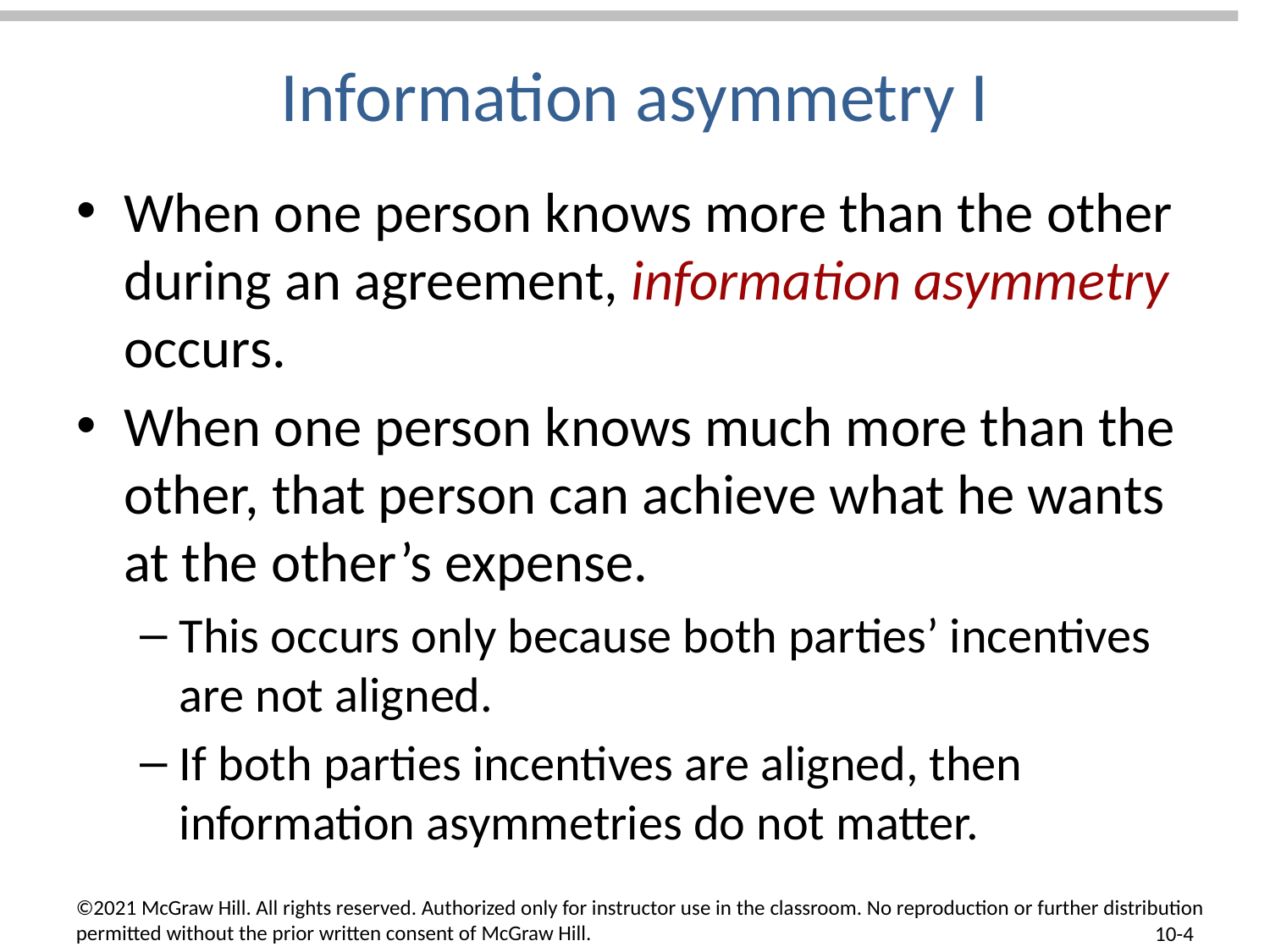

# Information asymmetry I
When one person knows more than the other during an agreement, information asymmetry occurs.
When one person knows much more than the other, that person can achieve what he wants at the other’s expense.
This occurs only because both parties’ incentives are not aligned.
If both parties incentives are aligned, then information asymmetries do not matter.